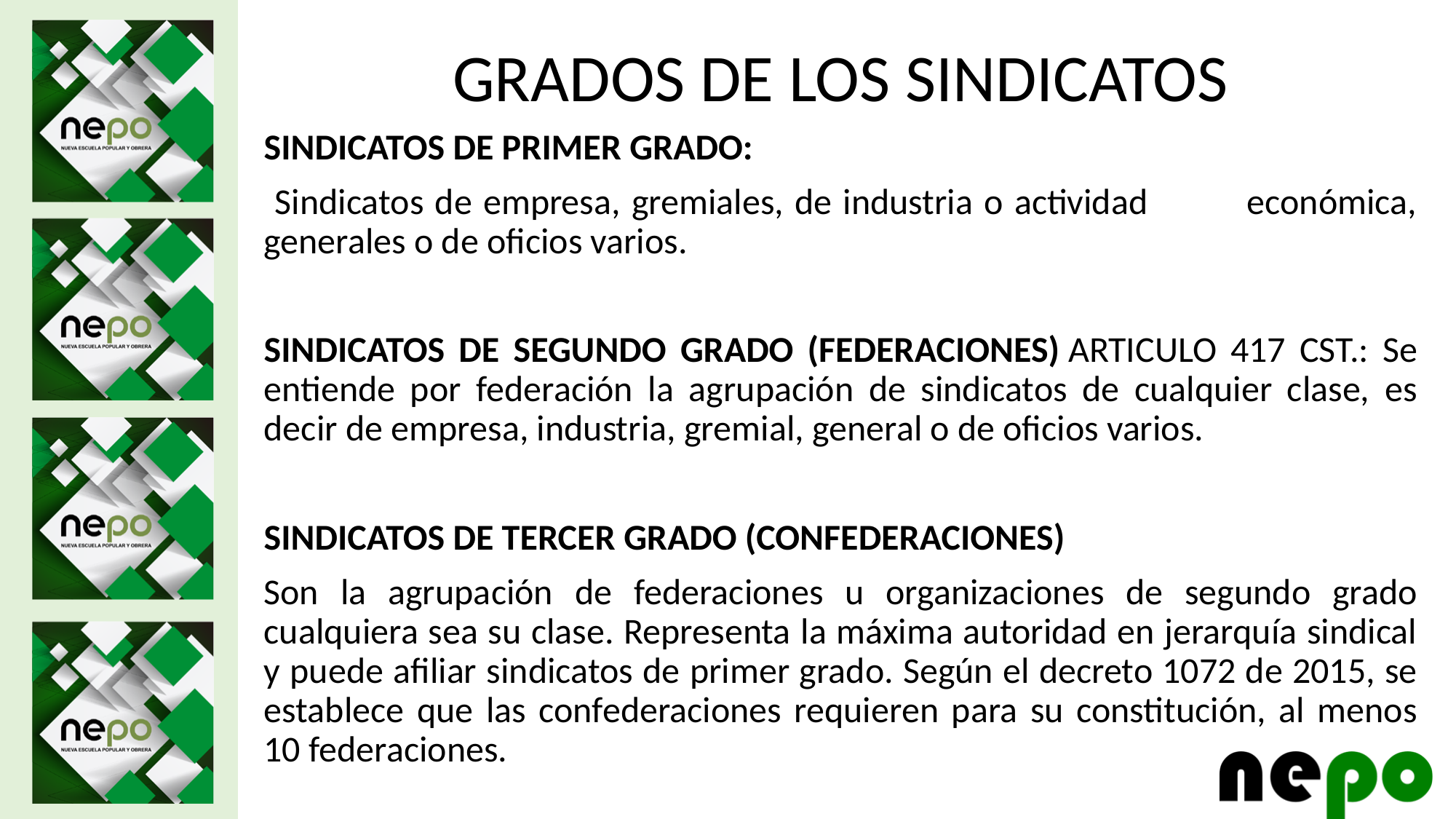

# GRADOS DE LOS SINDICATOS
SINDICATOS DE PRIMER GRADO:
 Sindicatos de empresa, gremiales, de industria o actividad         económica, generales o de oficios varios.

SINDICATOS DE SEGUNDO GRADO (FEDERACIONES) ARTICULO 417 CST.: Se entiende por federación la agrupación de sindicatos de cualquier clase, es decir de empresa, industria, gremial, general o de oficios varios.

SINDICATOS DE TERCER GRADO (CONFEDERACIONES)
Son la agrupación de federaciones u organizaciones de segundo grado cualquiera sea su clase. Representa la máxima autoridad en jerarquía sindical y puede afiliar sindicatos de primer grado. Según el decreto 1072 de 2015, se establece que las confederaciones requieren para su constitución, al menos 10 federaciones.